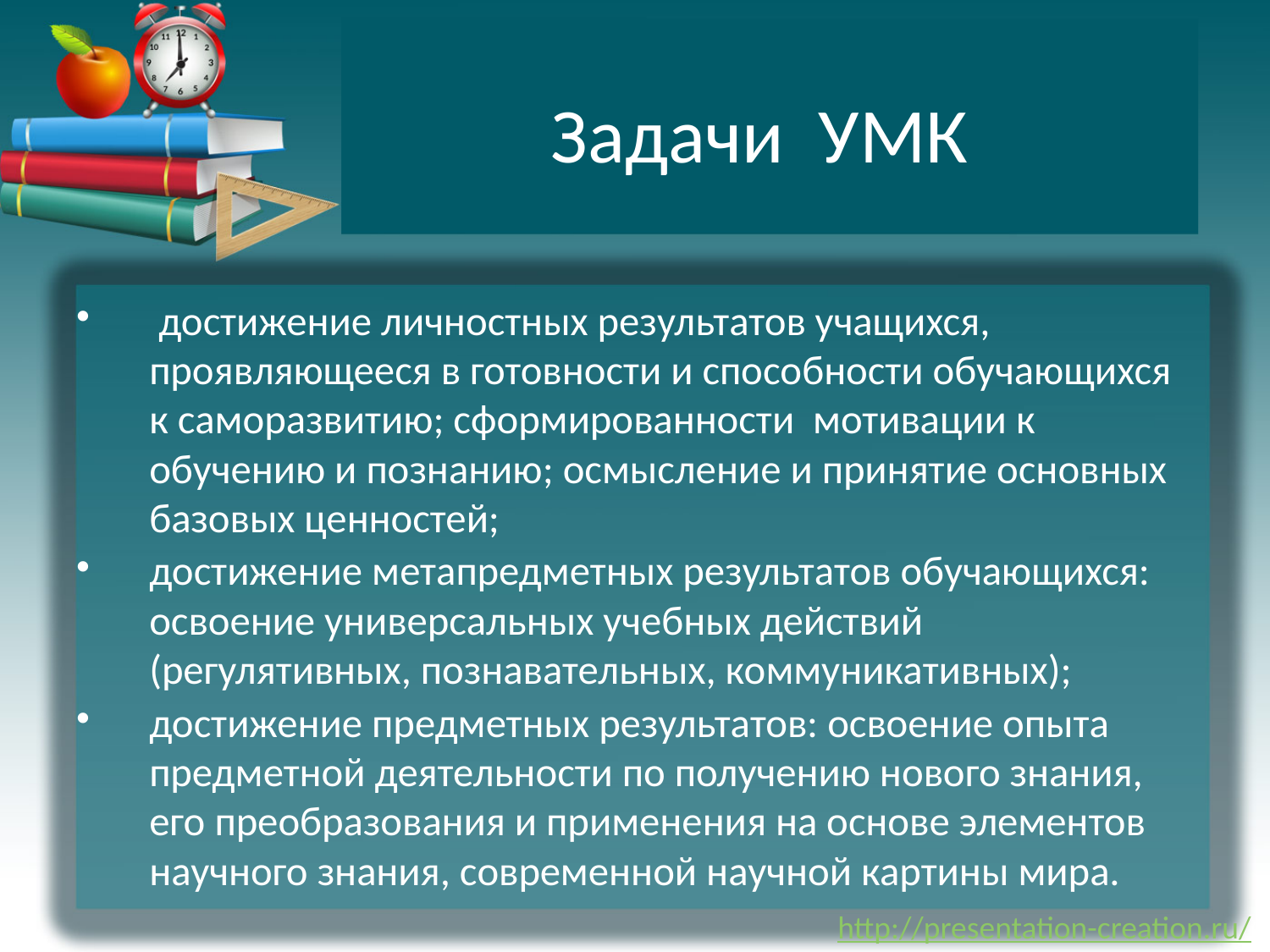

# Задачи  УМК
 достижение личностных результатов учащихся, проявляющееся в готовности и способности обучающихся к саморазвитию; сформированности  мотивации к обучению и познанию; осмысление и принятие основных базовых ценностей;
достижение метапредметных результатов обучающихся:  освоение универсальных учебных действий (регулятивных, познавательных, коммуникативных);
достижение предметных результатов: освоение опыта предметной деятельности по получению нового знания, его преобразования и применения на основе элементов научного знания, современной научной картины мира.